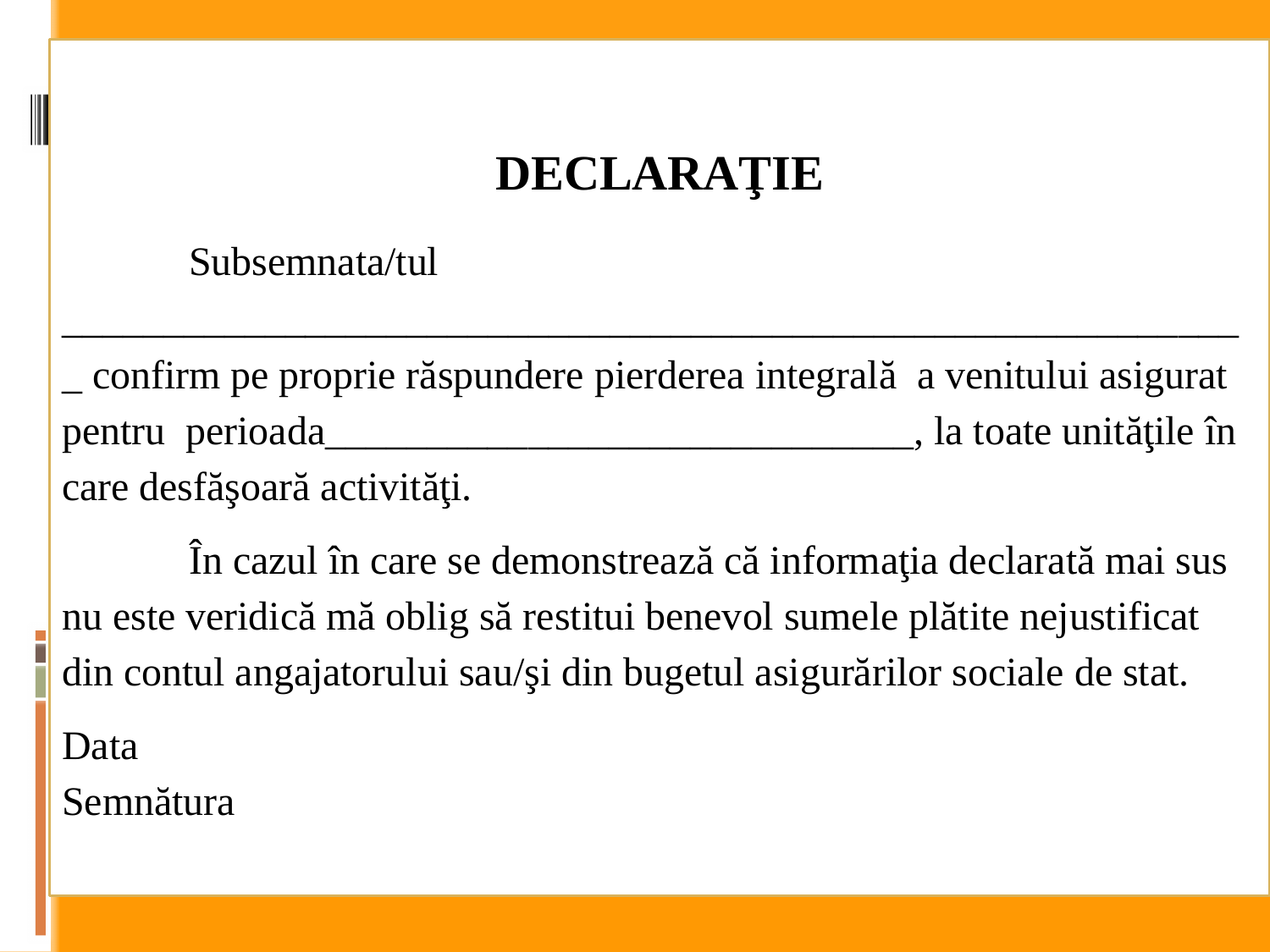

DECLARAŢIE
	Subsemnata/tul ___________________________________________________________ confirm pe proprie răspundere pierderea integrală  a venitului asigurat pentru  perioada_____________________________, la toate unităţile în care desfăşoară activităţi.
	În cazul în care se demonstrează că informaţia declarată mai sus nu este veridică mă oblig să restitui benevol sumele plătite nejustificat din contul angajatorului sau/şi din bugetul asigurărilor sociale de stat.
Data									Semnătura

#